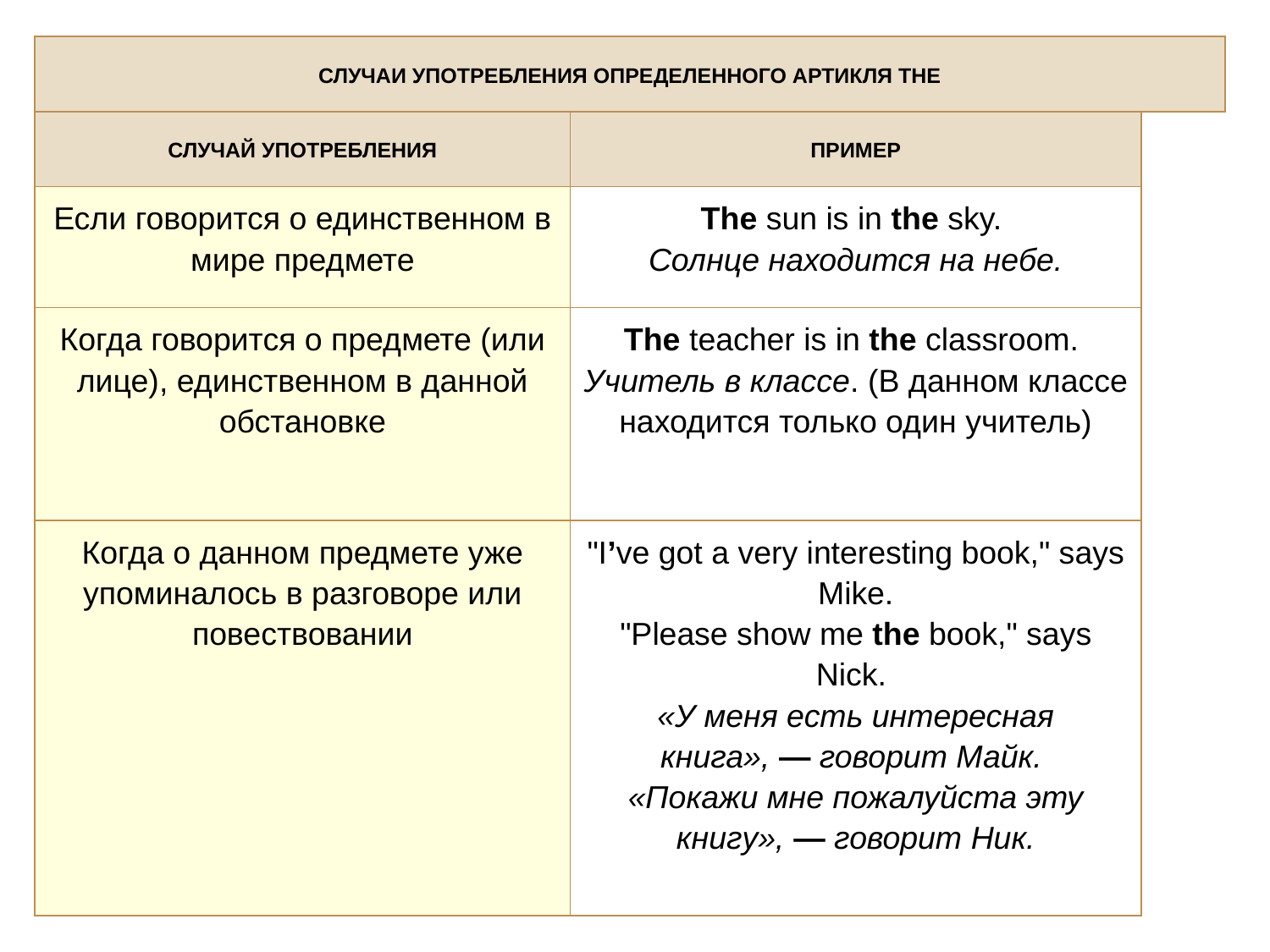

| СЛУЧАИ УПОТРЕБЛЕНИЯ ОПРЕДЕЛЕННОГО АРТИКЛЯ THE |  |  |
| --- | --- | --- |
| СЛУЧАЙ УПОТРЕБЛЕНИЯ | ПРИМЕР |  |
| Если говорится о единственном в мире предмете | The sun is in the sky.  Солнце находится на небе. |  |
| Когда говорится о предмете (или лице), единственном в данной обстановке | The teacher is in the classroom.  Учитель в классе. (В данном классе находится только один учитель) |  |
| Когда о данном предмете уже упоминалось в разговоре или повествовании | "I’ve got a very interesting book," says Mike. "Please show me the book," says Nick.  «У меня есть интересная книга», — говорит Майк.  «Покажи мне пожалуйста эту книгу», — говорит Ник. |  |